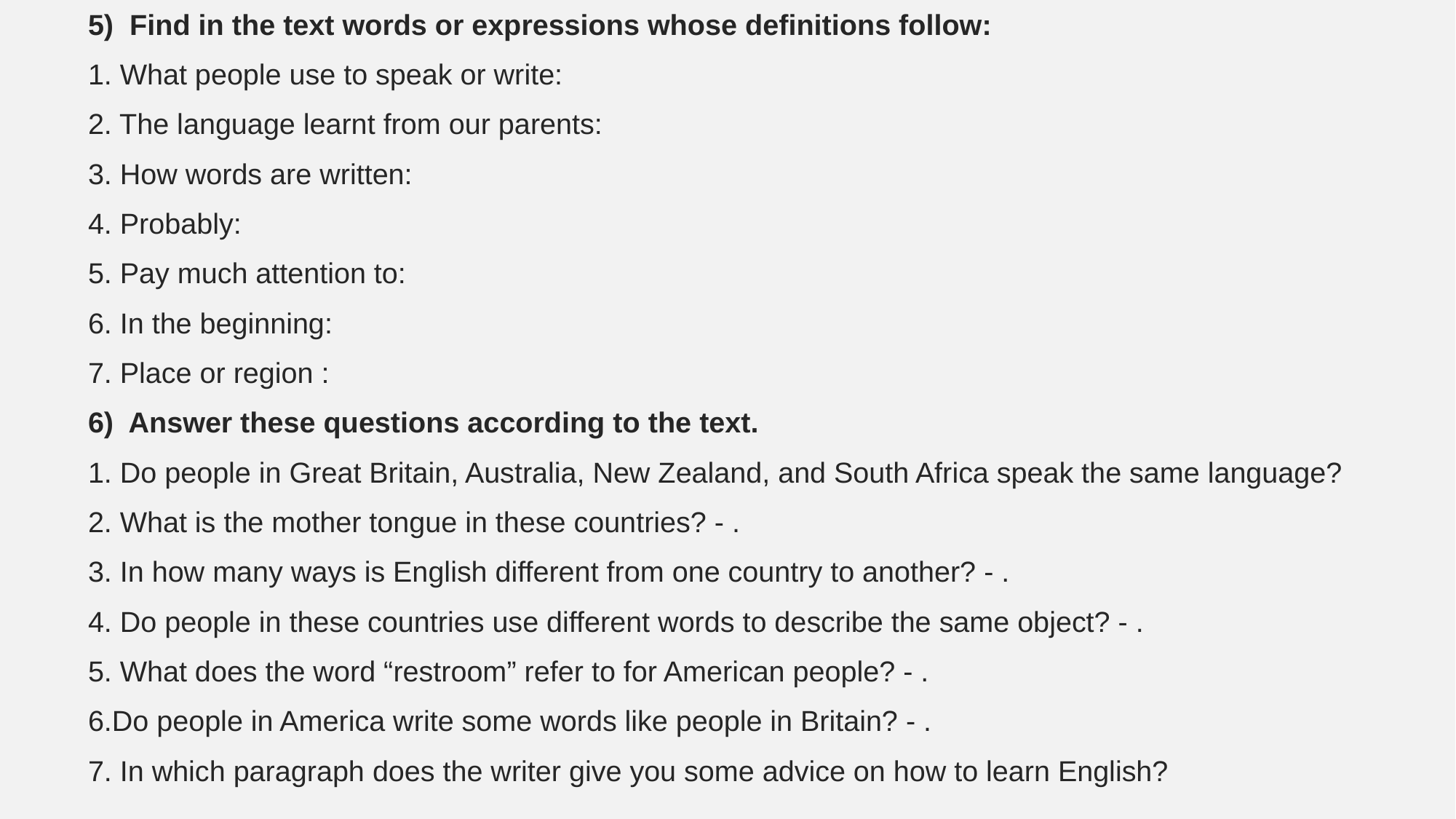

#
5)  Find in the text words or expressions whose definitions follow:
1. What people use to speak or write:
2. The language learnt from our parents:
3. How words are written:
4. Probably:
5. Pay much attention to:
6. In the beginning:
7. Place or region :
6)  Answer these questions according to the text.
1. Do people in Great Britain, Australia, New Zealand, and South Africa speak the same language?
2. What is the mother tongue in these countries? - .
3. In how many ways is English different from one country to another? - .
4. Do people in these countries use different words to describe the same object? - .
5. What does the word “restroom” refer to for American people? - .
6.Do people in America write some words like people in Britain? - .
7. In which paragraph does the writer give you some advice on how to learn English?